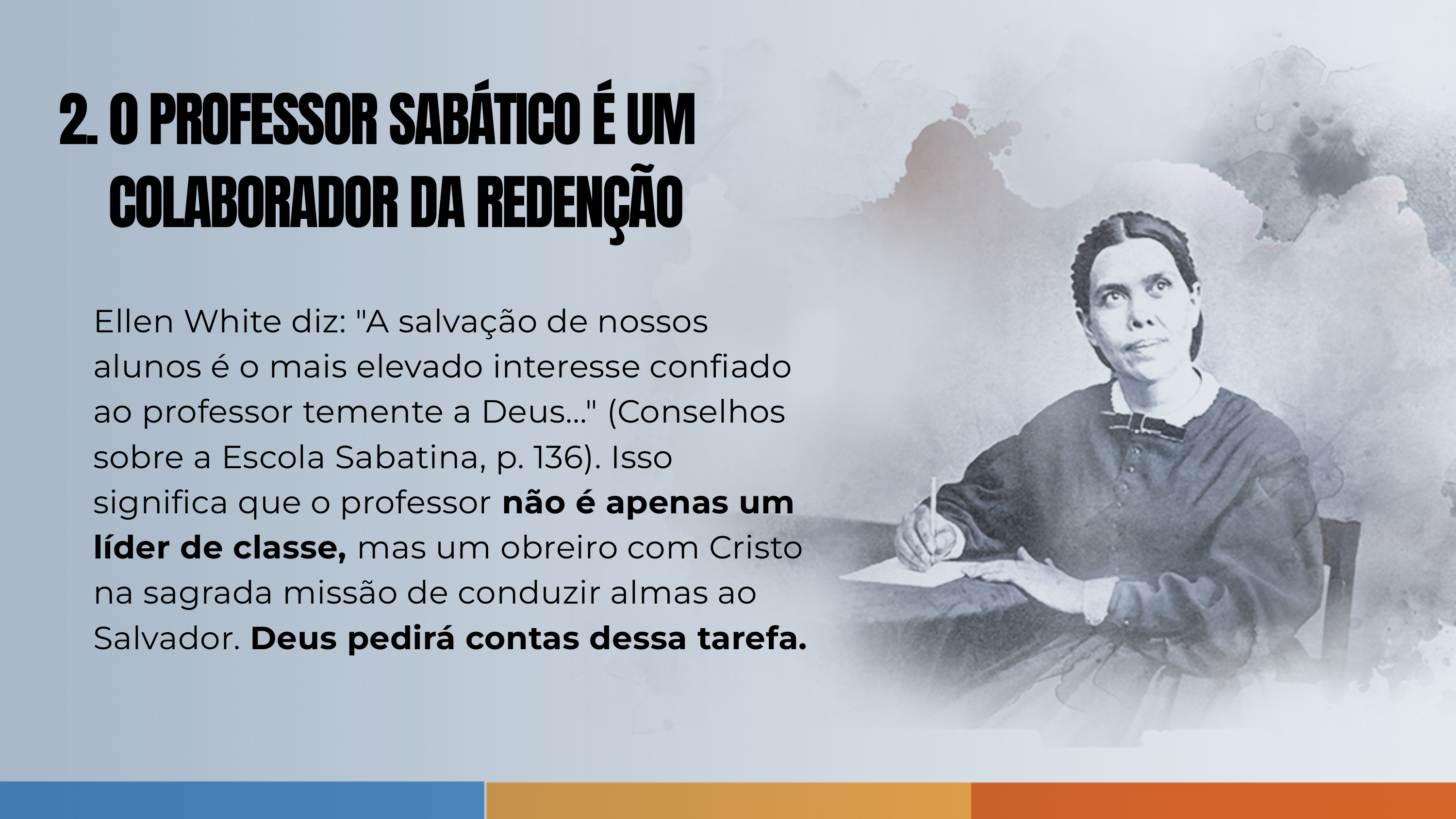

2. 0 PROFESSOR SABÁTICO É UM
    COLABORADOR DA REDENÇÃO
Ellen White diz: "A salvação de nossos alunos é o mais elevado interesse confiado ao professor temente a Deus..." (Conselhos sobre a Escola Sabatina, p. 136). Isso significa que o professor não é apenas um líder de classe, mas um obreiro com Cristo na sagrada missão de conduzir almas ao Salvador. Deus pedirá contas dessa tarefa.